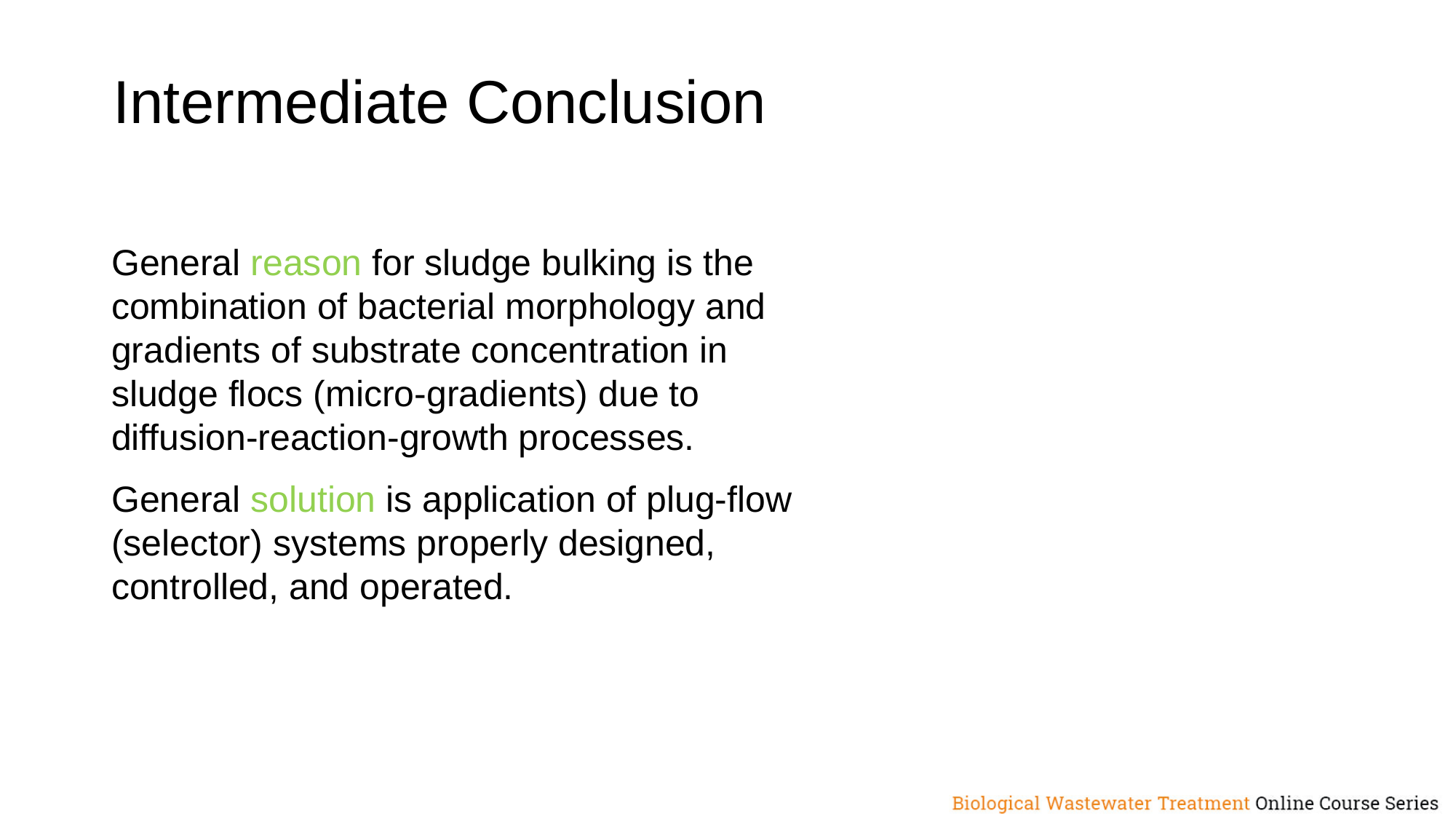

Intermediate Conclusion
General reason for sludge bulking is the combination of bacterial morphology and gradients of substrate concentration in sludge flocs (micro-gradients) due to diffusion-reaction-growth processes.
General solution is application of plug-flow (selector) systems properly designed, controlled, and operated.